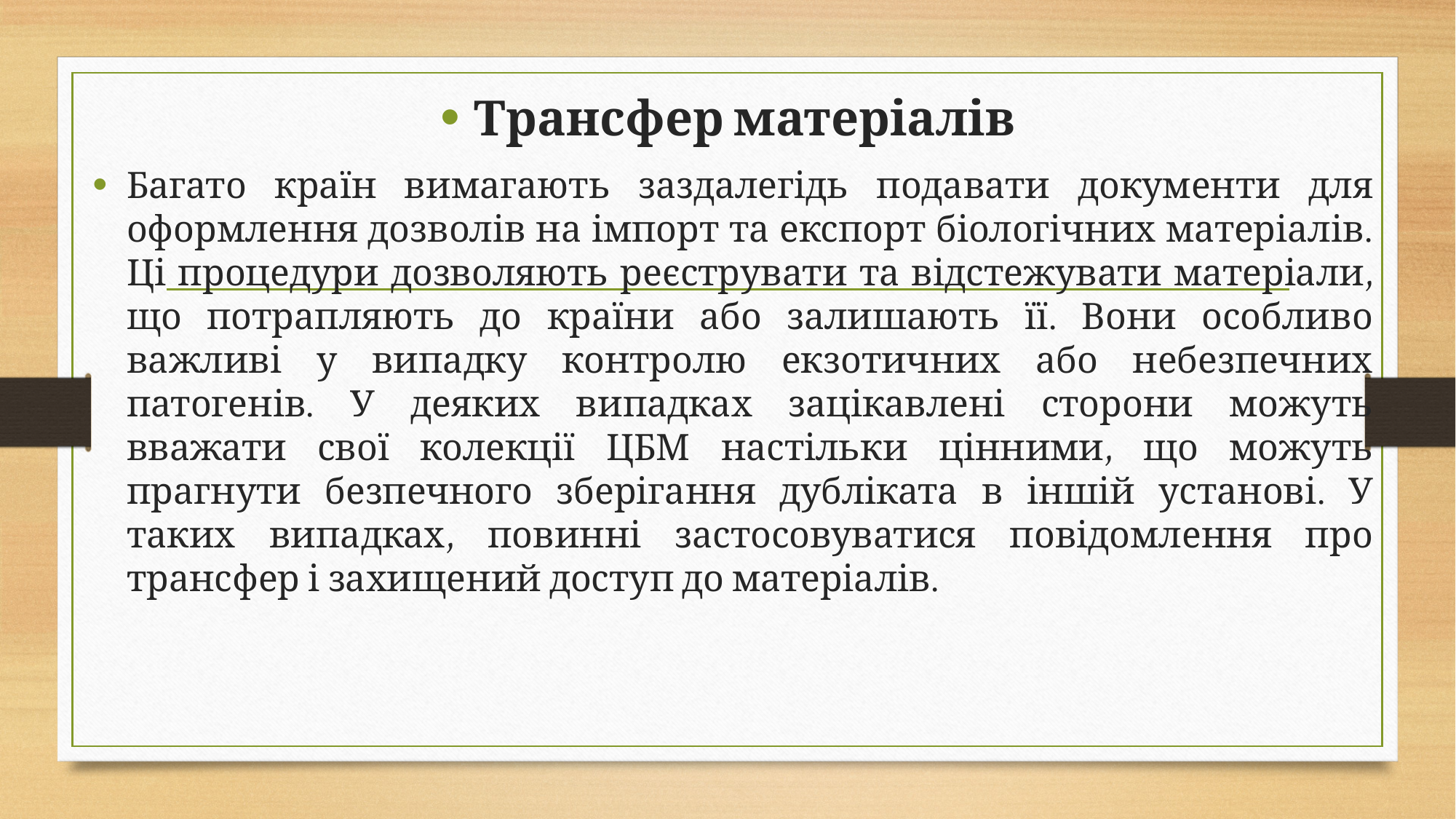

Трансфер матеріалів
Багато країн вимагають заздалегідь подавати документи для оформлення дозволів на імпорт та експорт біологічних матеріалів. Ці процедури дозволяють реєструвати та відстежувати матеріали, що потрапляють до країни або залишають її. Вони особливо важливі у випадку контролю екзотичних або небезпечних патогенів. У деяких випадках зацікавлені сторони можуть вважати свої колекції ЦБМ настільки цінними, що можуть прагнути безпечного зберігання дубліката в іншій установі. У таких випадках, повинні застосовуватися повідомлення про трансфер і захищений доступ до матеріалів.